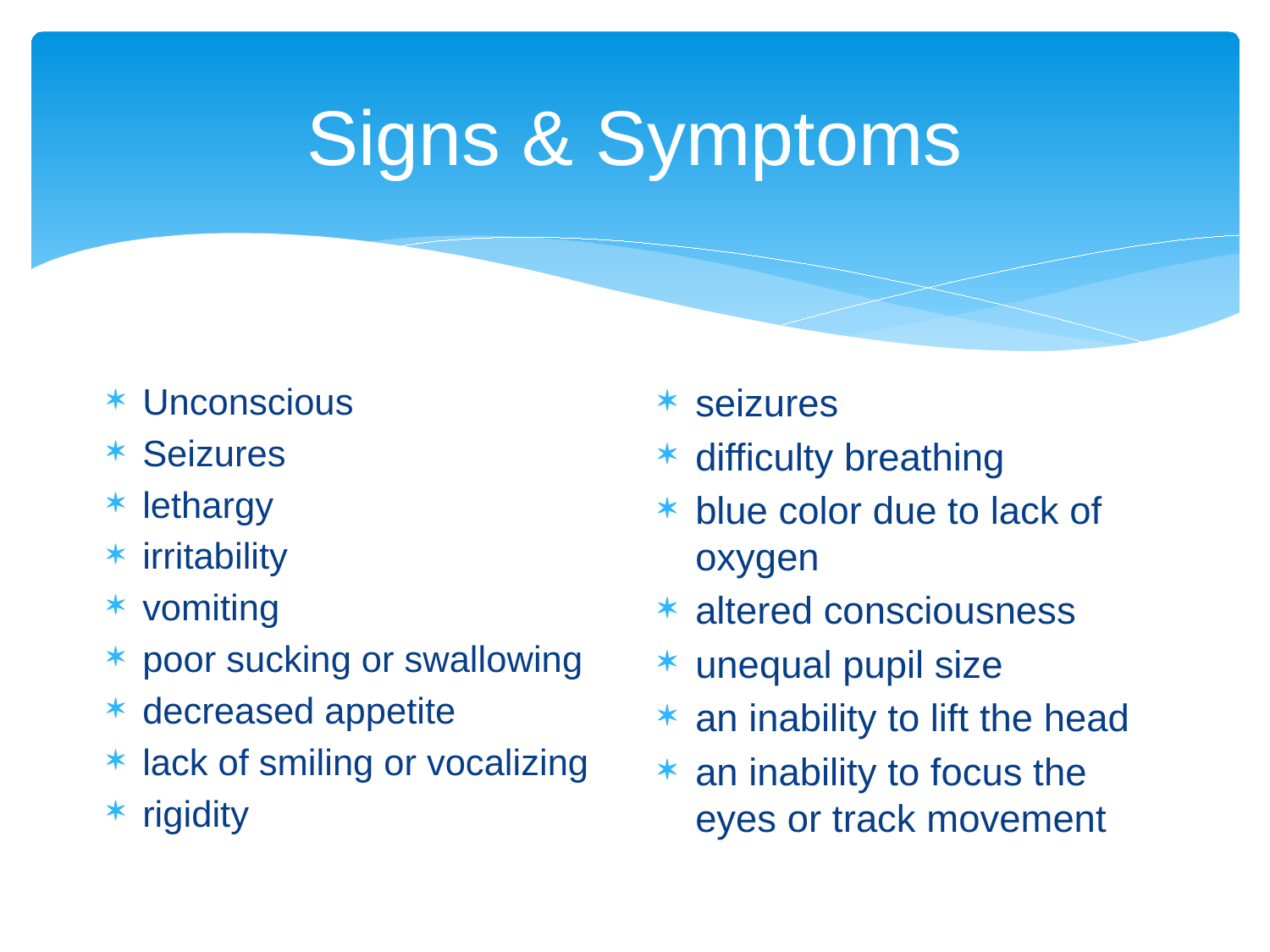

# Signs & Symptoms
Unconscious
Seizures
lethargy
irritability
vomiting
poor sucking or swallowing
decreased appetite
lack of smiling or vocalizing
rigidity

seizures
difficulty breathing
blue color due to lack of oxygen
altered consciousness
unequal pupil size
an inability to lift the head
an inability to focus the eyes or track movement